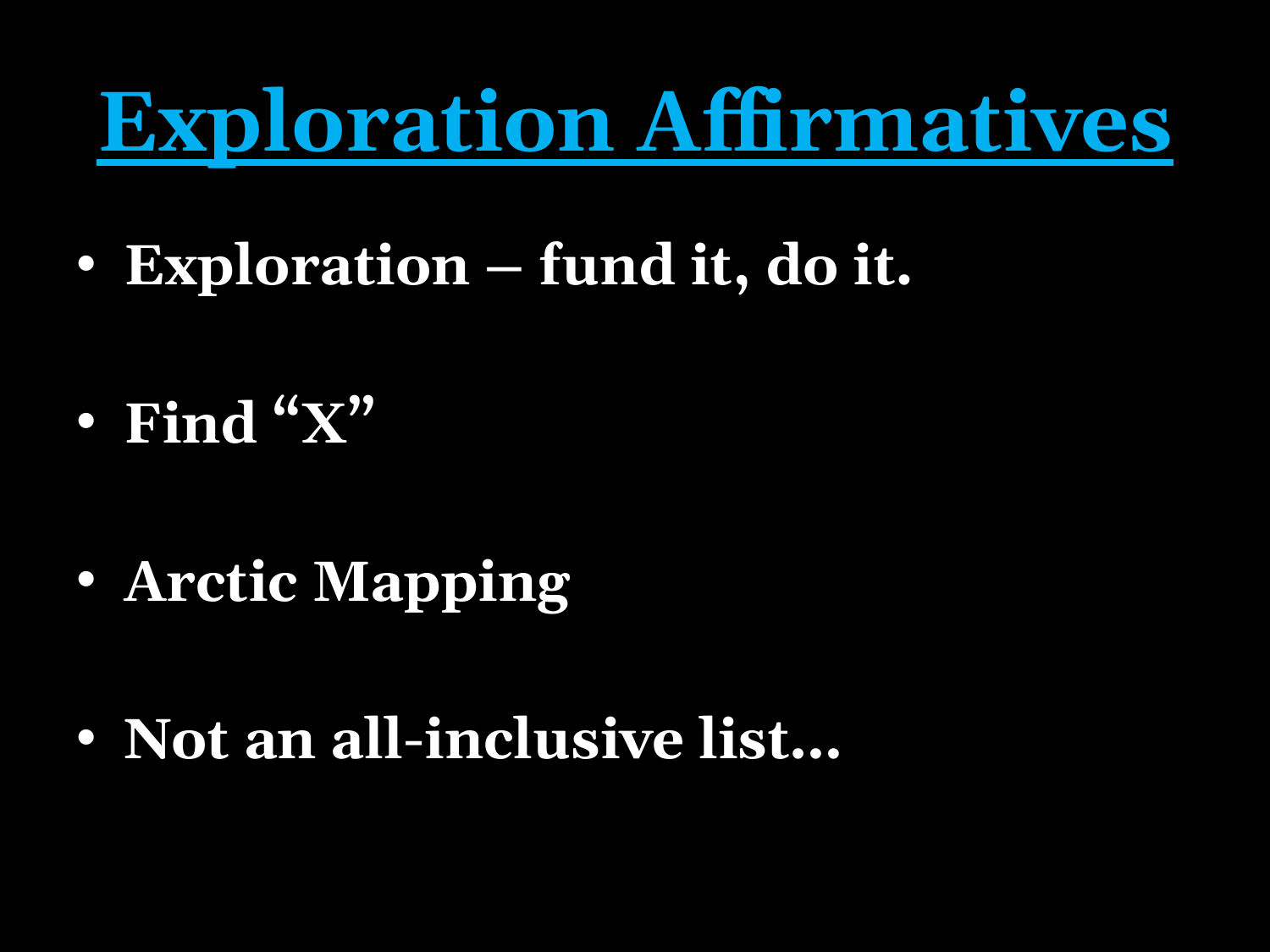

# Exploration Affirmatives
Exploration – fund it, do it.

Find “X”

Arctic Mapping

Not an all-inclusive list…